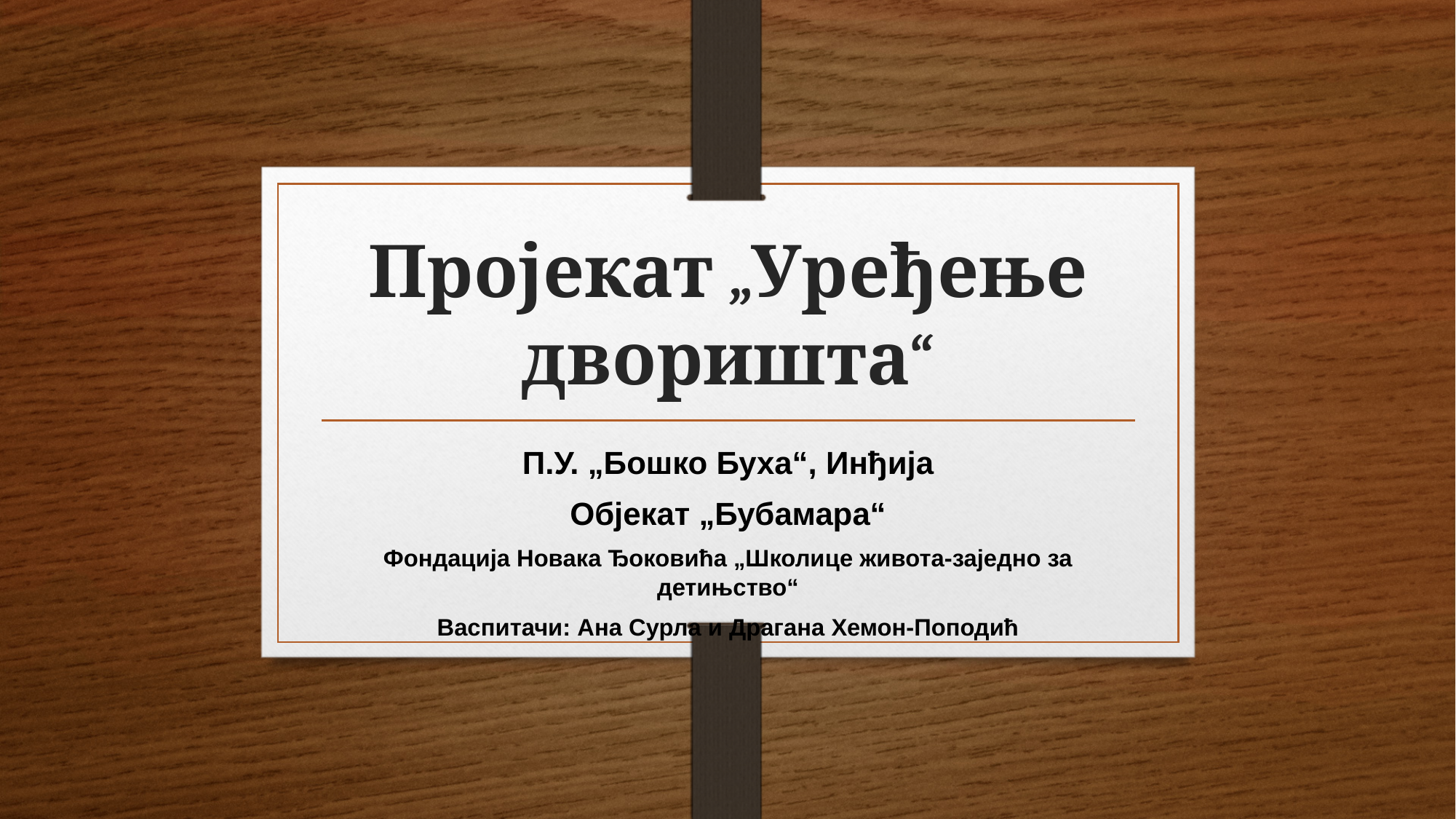

# Пројекат „Уређење дворишта“
П.У. „Бошко Буха“, Инђија
Објекат „Бубамара“
Фондација Новака Ђоковића „Школице живота-заједно за детињство“
Васпитачи: Ана Сурла и Драгана Хемон-Поподић